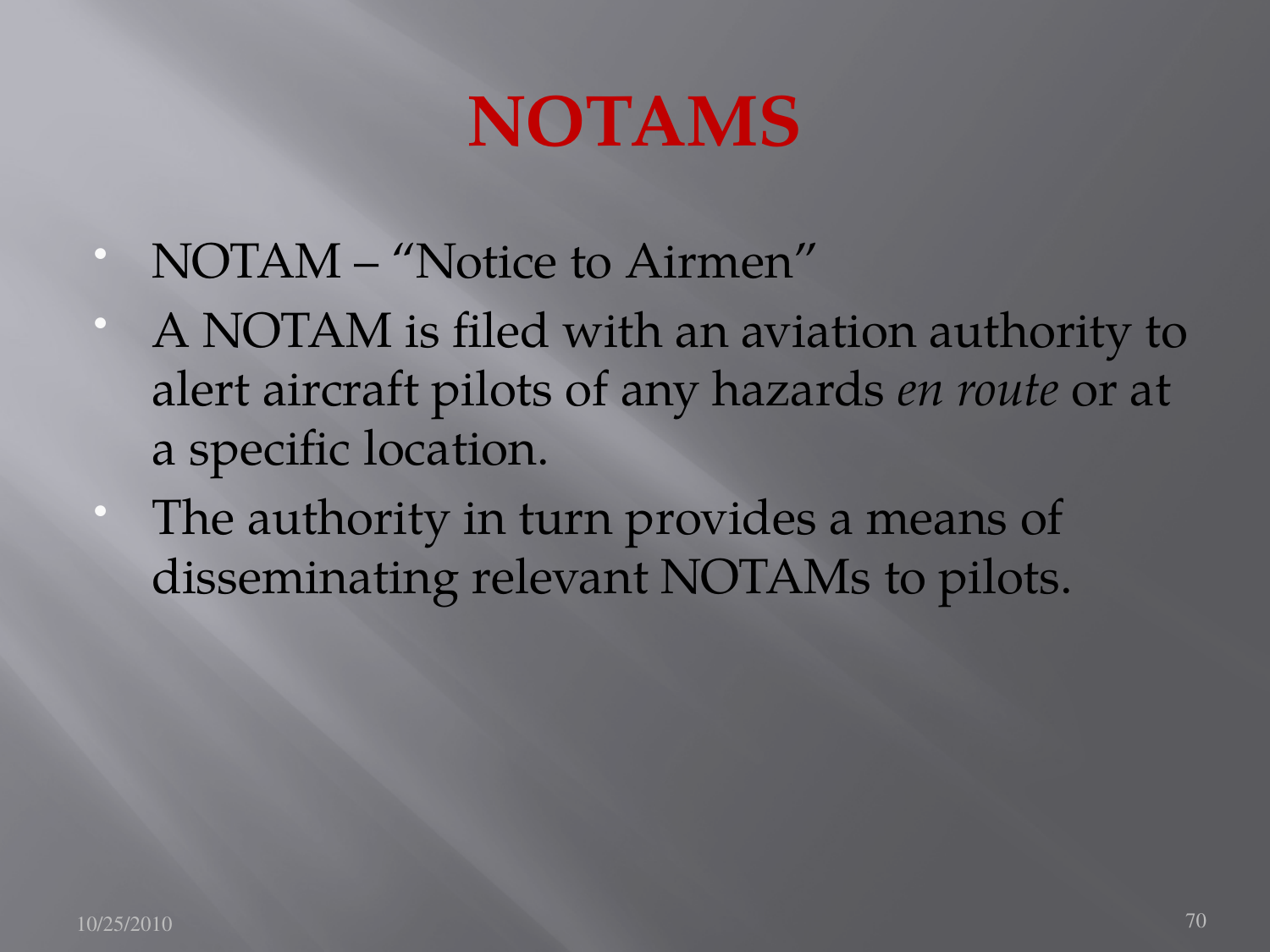

# NOTAMS
NOTAM – “Notice to Airmen”
A NOTAM is filed with an aviation authority to alert aircraft pilots of any hazards en route or at a specific location.
The authority in turn provides a means of disseminating relevant NOTAMs to pilots.
10/25/2010
70